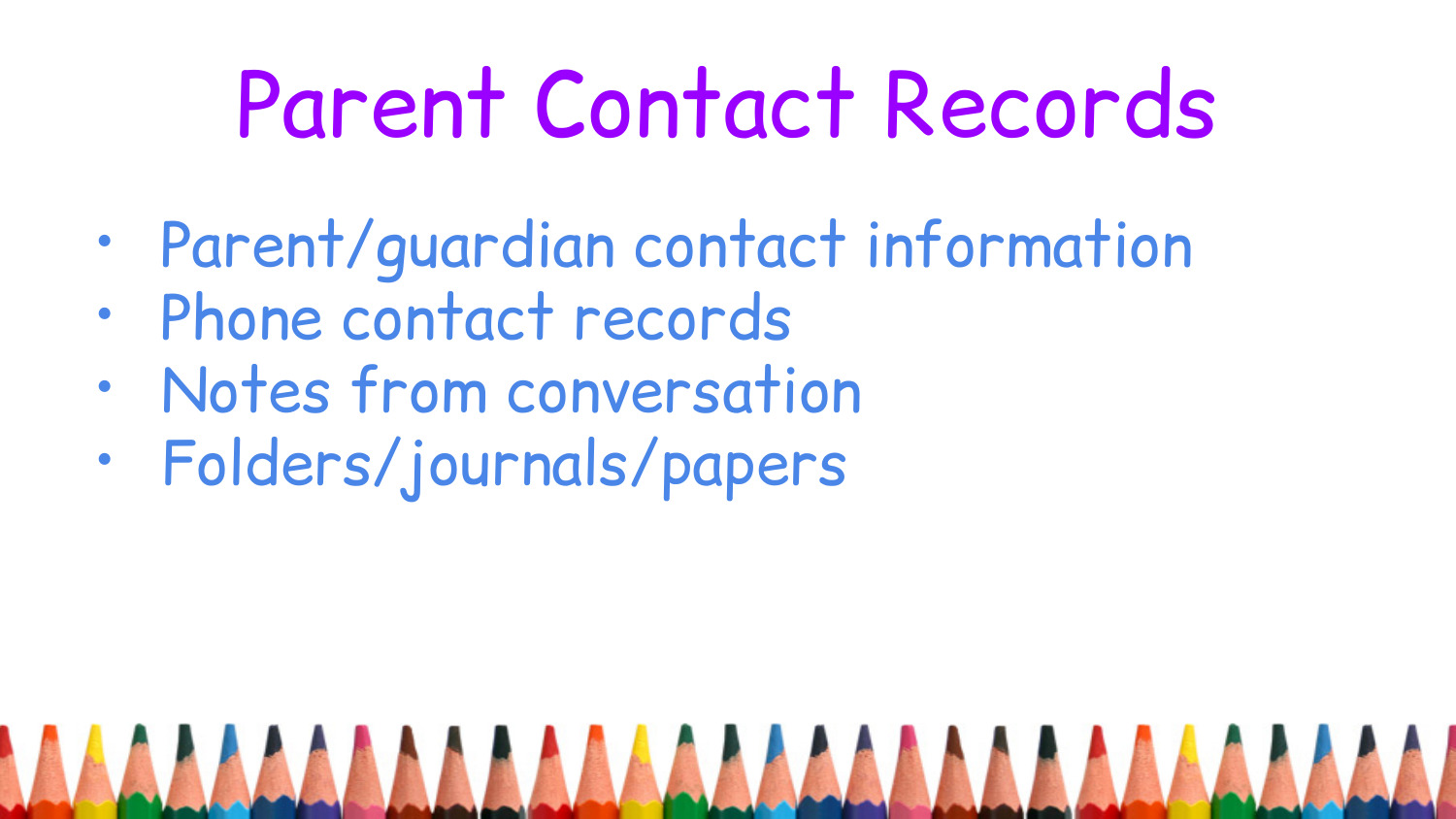

# Parent Contact Records
Parent/guardian contact information
Phone contact records
Notes from conversation
Folders/journals/papers